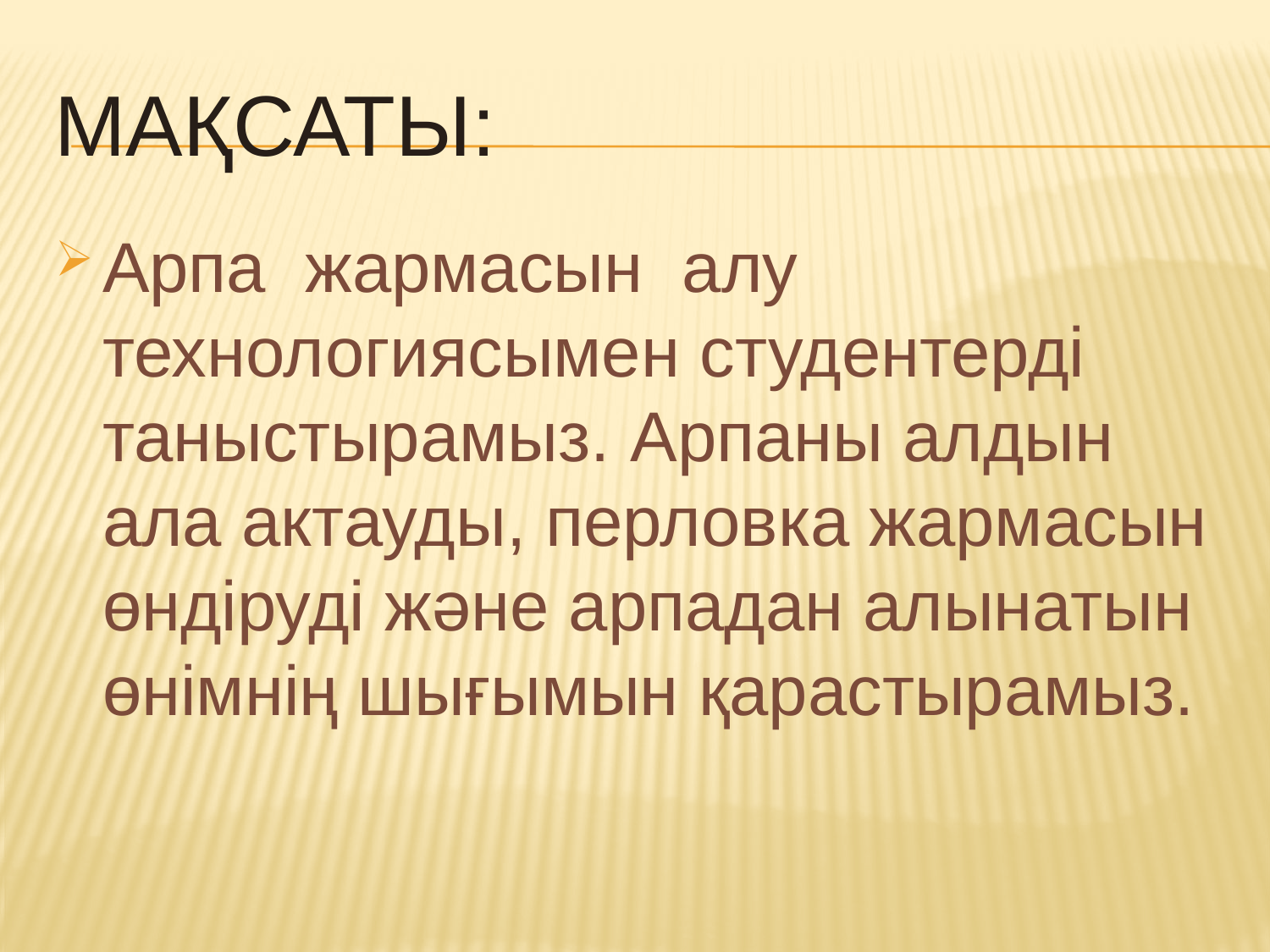

# МАҚСАТЫ:
Арпа  жармасын  алу  технологиясымен студентерді таныстырамыз. Арпаны алдын ала актауды, перловка жармасын өндіруді және арпадан алынатын өнімнің шығымын қарастырамыз.